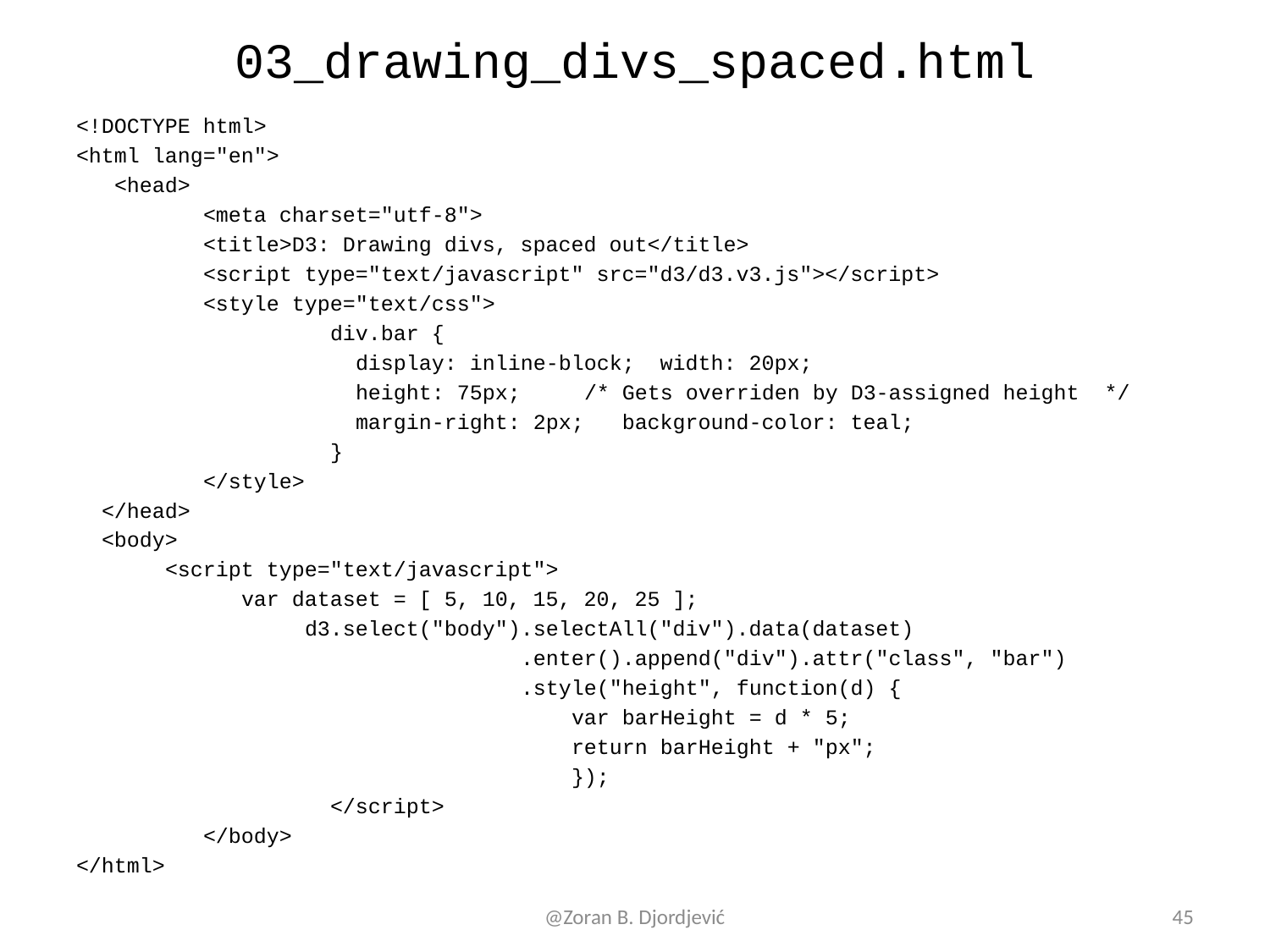

# 03_drawing_divs_spaced.html
<!DOCTYPE html>
<html lang="en">
   <head>
	<meta charset="utf-8">
	<title>D3: Drawing divs, spaced out</title>
	<script type="text/javascript" src="d3/d3.v3.js"></script>
	<style type="text/css">
		div.bar {
		  display: inline-block;  width: 20px;
		  height: 75px;	/* Gets overriden by D3-assigned height  */
		  margin-right: 2px;   background-color: teal;
		}
	</style>
  </head>
  <body>
       <script type="text/javascript">
	   var dataset = [ 5, 10, 15, 20, 25 ];
	        d3.select("body").selectAll("div").data(dataset)
			     .enter().append("div").attr("class", "bar")
			     .style("height", function(d) {
			         var barHeight = d * 5;
			         return barHeight + "px";
			         });
		</script>
	</body>
</html>
@Zoran B. Djordjević
45